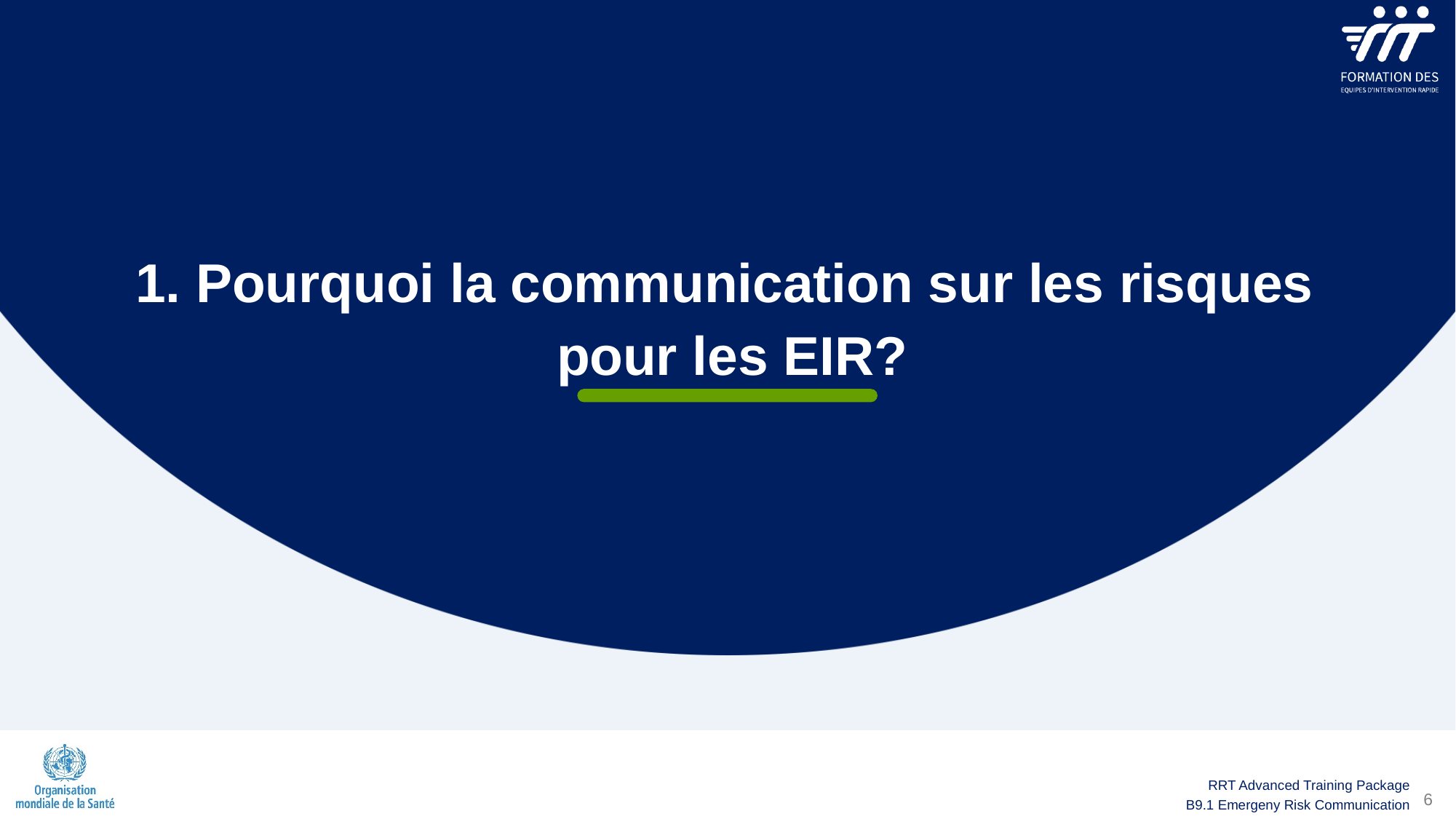

1. Pourquoi la communication sur les risques
pour les EIR?